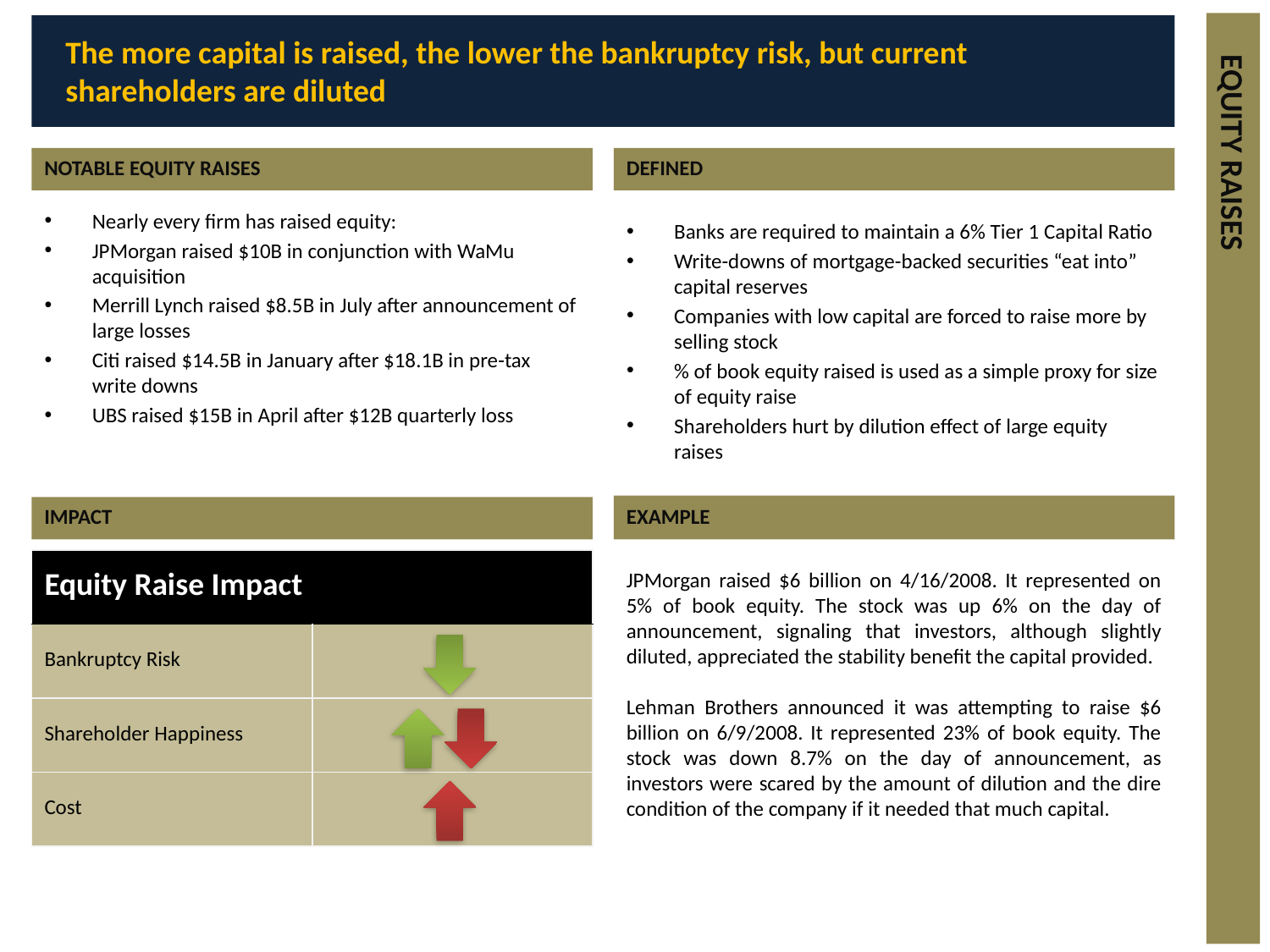

The more capital is raised, the lower the bankruptcy risk, but current shareholders are diluted
NOTABLE EQUITY RAISES
DEFINED
Nearly every firm has raised equity:
JPMorgan raised $10B in conjunction with WaMu acquisition
Merrill Lynch raised $8.5B in July after announcement of large losses
Citi raised $14.5B in January after $18.1B in pre-tax write downs
UBS raised $15B in April after $12B quarterly loss
Banks are required to maintain a 6% Tier 1 Capital Ratio
Write-downs of mortgage-backed securities “eat into” capital reserves
Companies with low capital are forced to raise more by selling stock
% of book equity raised is used as a simple proxy for size of equity raise
Shareholders hurt by dilution effect of large equity raises
EQUITY RAISES
IMPACT
EXAMPLE
| Equity Raise Impact |  |
| --- | --- |
| Bankruptcy Risk |  |
| Shareholder Happiness |  |
| Cost |  |
JPMorgan raised $6 billion on 4/16/2008. It represented on 5% of book equity. The stock was up 6% on the day of announcement, signaling that investors, although slightly diluted, appreciated the stability benefit the capital provided.

Lehman Brothers announced it was attempting to raise $6 billion on 6/9/2008. It represented 23% of book equity. The stock was down 8.7% on the day of announcement, as investors were scared by the amount of dilution and the dire condition of the company if it needed that much capital.